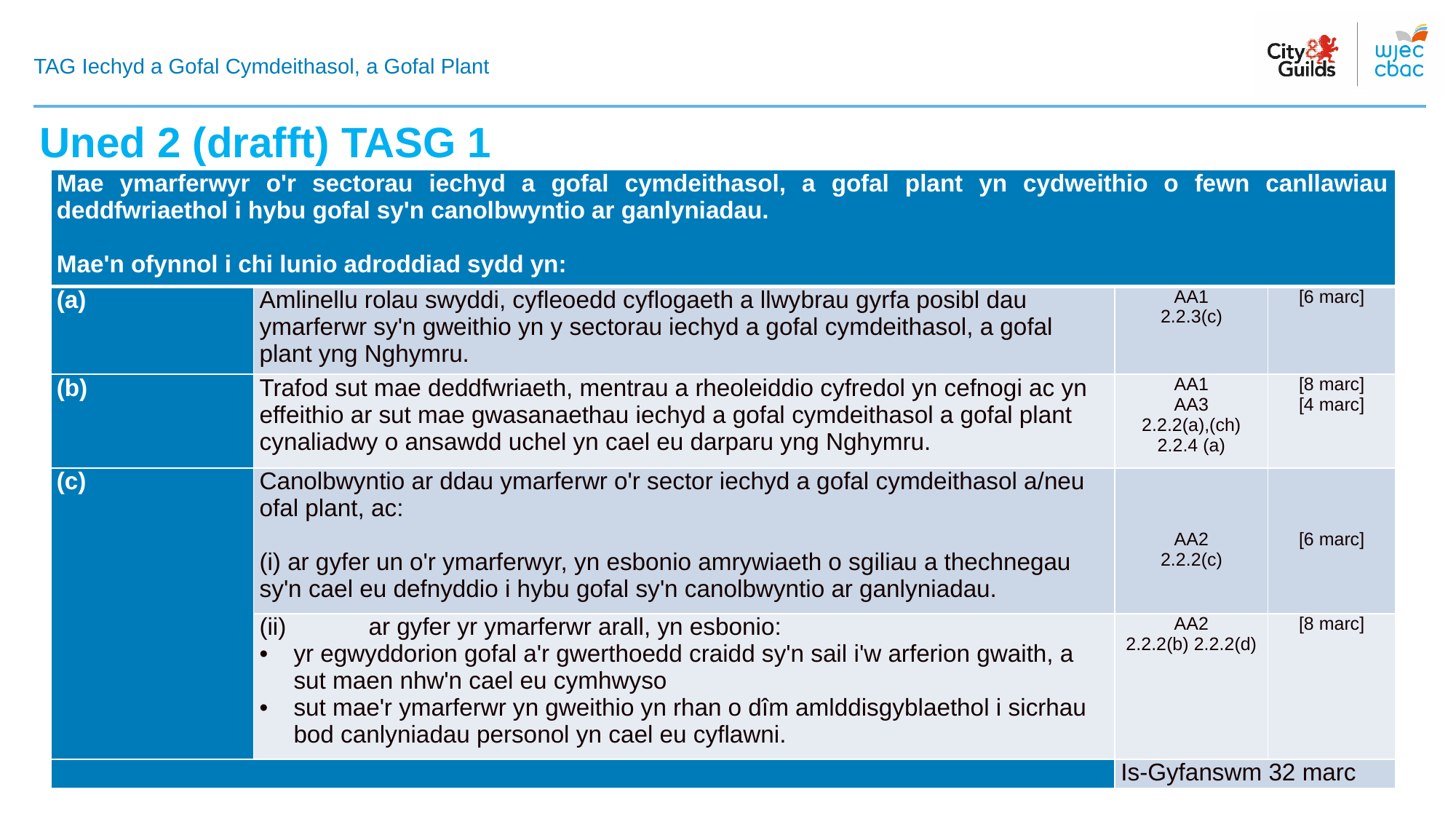

# TAG Iechyd a Gofal Cymdeithasol, a Gofal Plant

Uned 2 (drafft) TASG 1

| Mae ymarferwyr o'r sectorau iechyd a gofal cymdeithasol, a gofal plant yn cydweithio o fewn canllawiau deddfwriaethol i hybu gofal sy'n canolbwyntio ar ganlyniadau.   Mae'n ofynnol i chi lunio adroddiad sydd yn: |  |  |  |
| --- | --- | --- | --- |
| (a) | Amlinellu rolau swyddi, cyfleoedd cyflogaeth a llwybrau gyrfa posibl dau ymarferwr sy'n gweithio yn y sectorau iechyd a gofal cymdeithasol, a gofal plant yng Nghymru. | AA1 2.2.3(c) | [6 marc] |
| (b) | Trafod sut mae deddfwriaeth, mentrau a rheoleiddio cyfredol yn cefnogi ac yn effeithio ar sut mae gwasanaethau iechyd a gofal cymdeithasol a gofal plant cynaliadwy o ansawdd uchel yn cael eu darparu yng Nghymru. | AA1 AA3 2.2.2(a),(ch) 2.2.4 (a) | [8 marc] [4 marc] |
| (c) | Canolbwyntio ar ddau ymarferwr o'r sector iechyd a gofal cymdeithasol a/neu ofal plant, ac:   (i) ar gyfer un o'r ymarferwyr, yn esbonio amrywiaeth o sgiliau a thechnegau sy'n cael eu defnyddio i hybu gofal sy'n canolbwyntio ar ganlyniadau. | AA2 2.2.2(c) | [6 marc] |
|  | (ii) ar gyfer yr ymarferwr arall, yn esbonio: yr egwyddorion gofal a'r gwerthoedd craidd sy'n sail i'w arferion gwaith, a sut maen nhw'n cael eu cymhwyso sut mae'r ymarferwr yn gweithio yn rhan o dîm amlddisgyblaethol i sicrhau bod canlyniadau personol yn cael eu cyflawni. | AA2 2.2.2(b) 2.2.2(d) | [8 marc] |
|  |  | Is-Gyfanswm 32 marc |  |